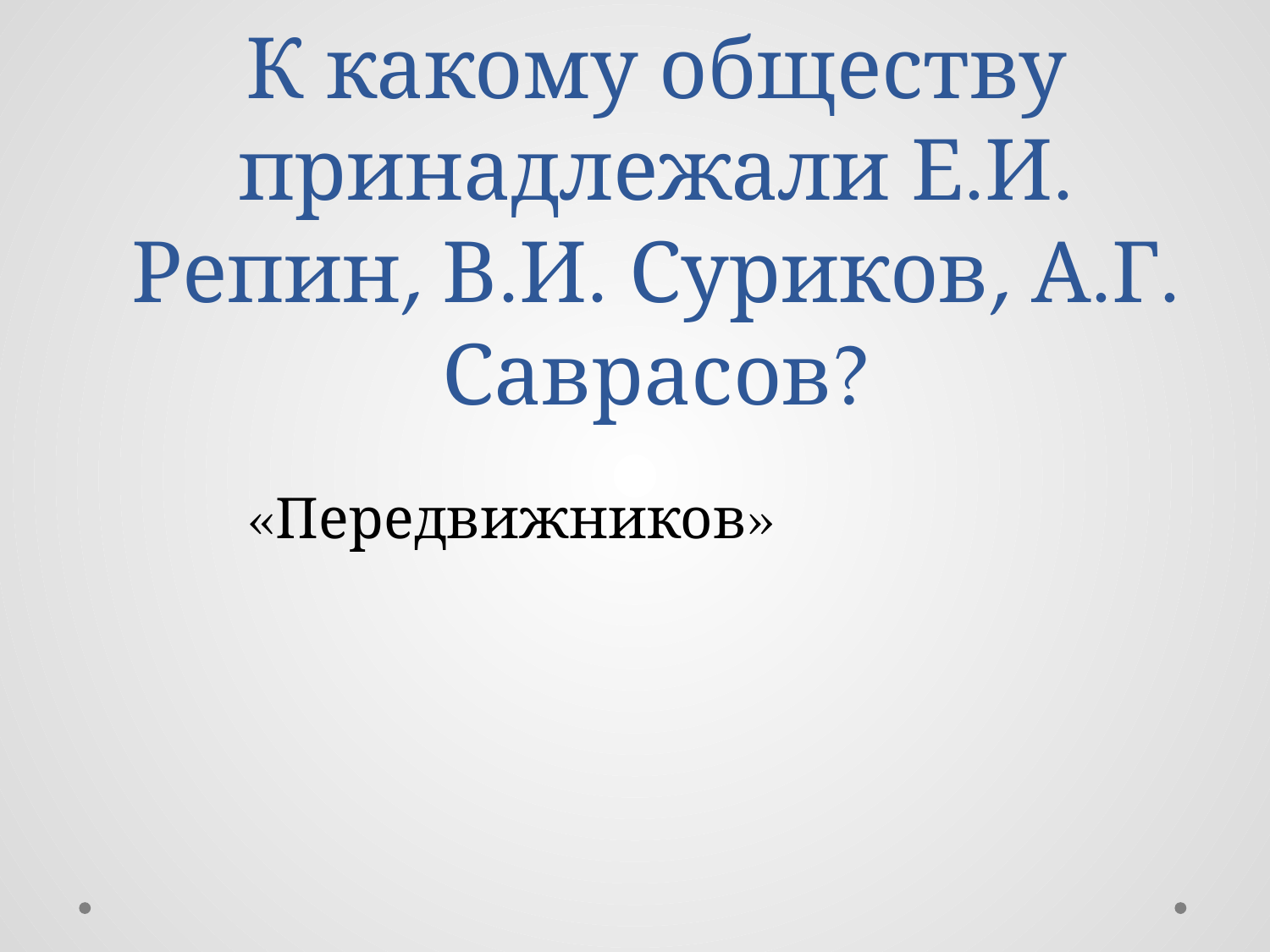

# К какому обществу принадлежали Е.И. Репин, В.И. Суриков, А.Г. Саврасов?

«Передвижников»